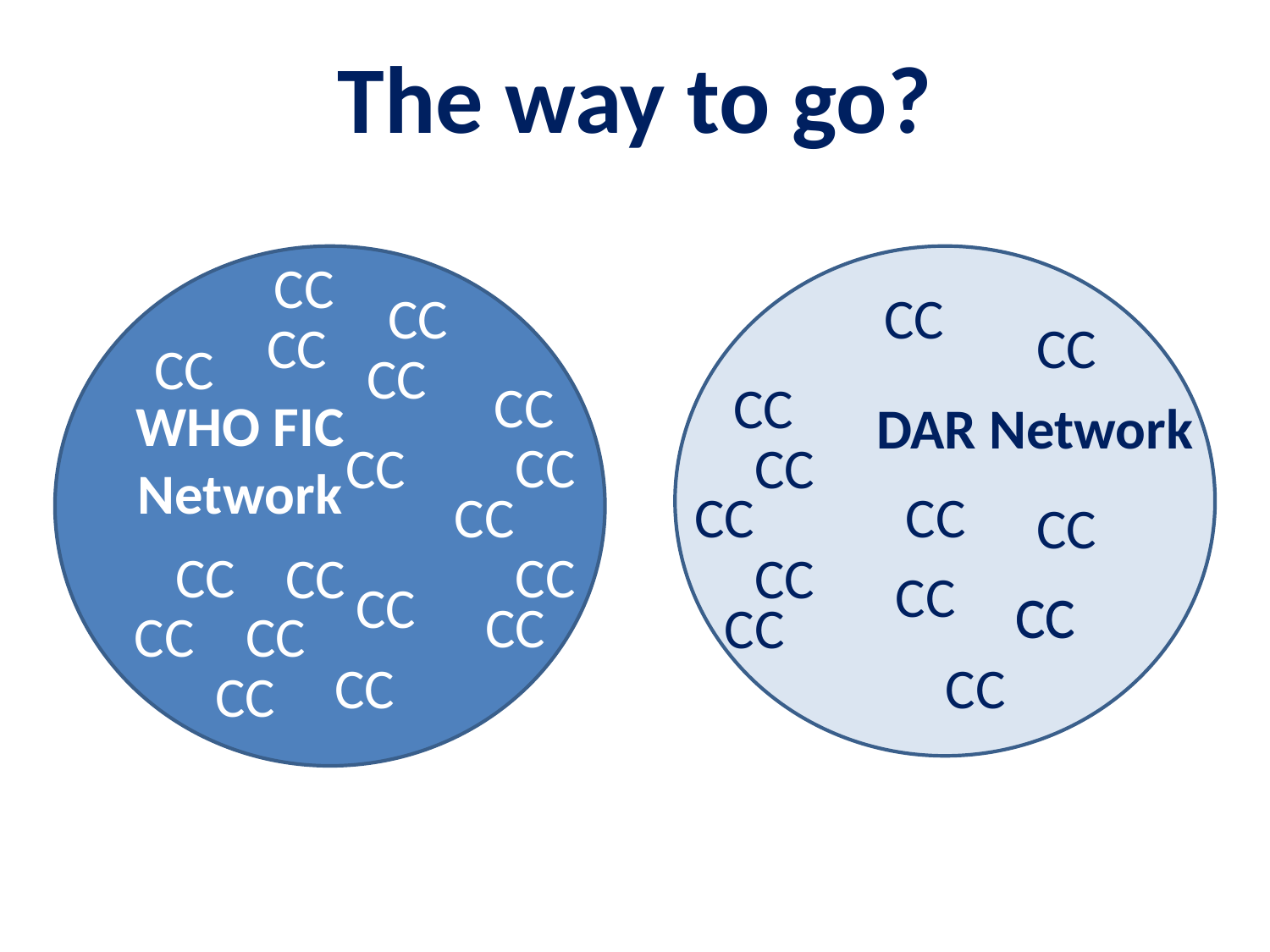

# The way to go?

WHO FIC Network
CC
CC
CC
CC
CC
CC
CC
CC
CC
CC
CC
CC
CC
CC
CC
CC
CC
CC

CC
CC
CC
DAR Network
CC
CC
CC
CC
CC
CC
CC
CC
CC
CC